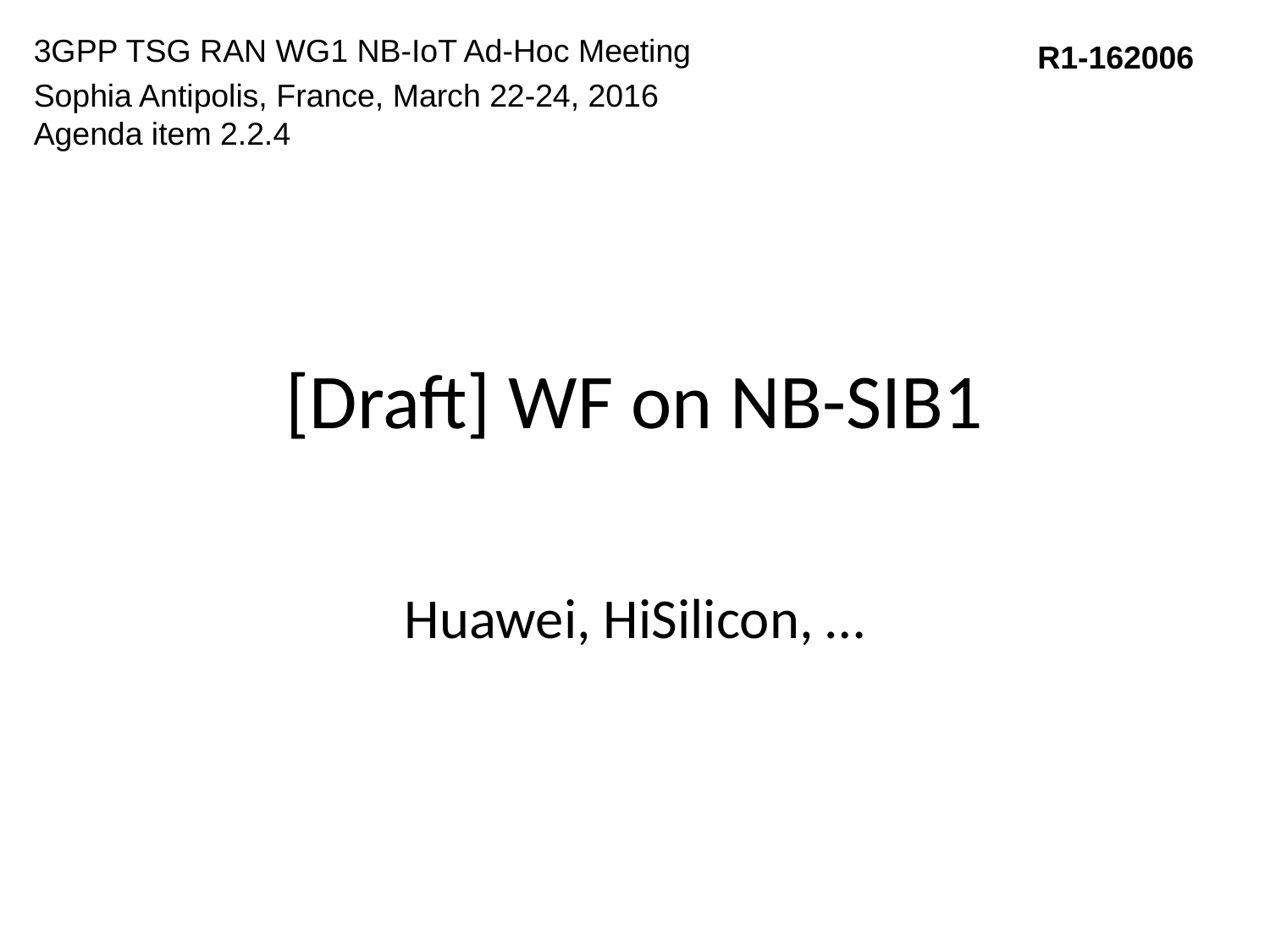

3GPP TSG RAN WG1 NB-IoT Ad-Hoc Meeting
Sophia Antipolis, France, March 22-24, 2016
Agenda item 2.2.4
R1-162006
# [Draft] WF on NB-SIB1
Huawei, HiSilicon, …